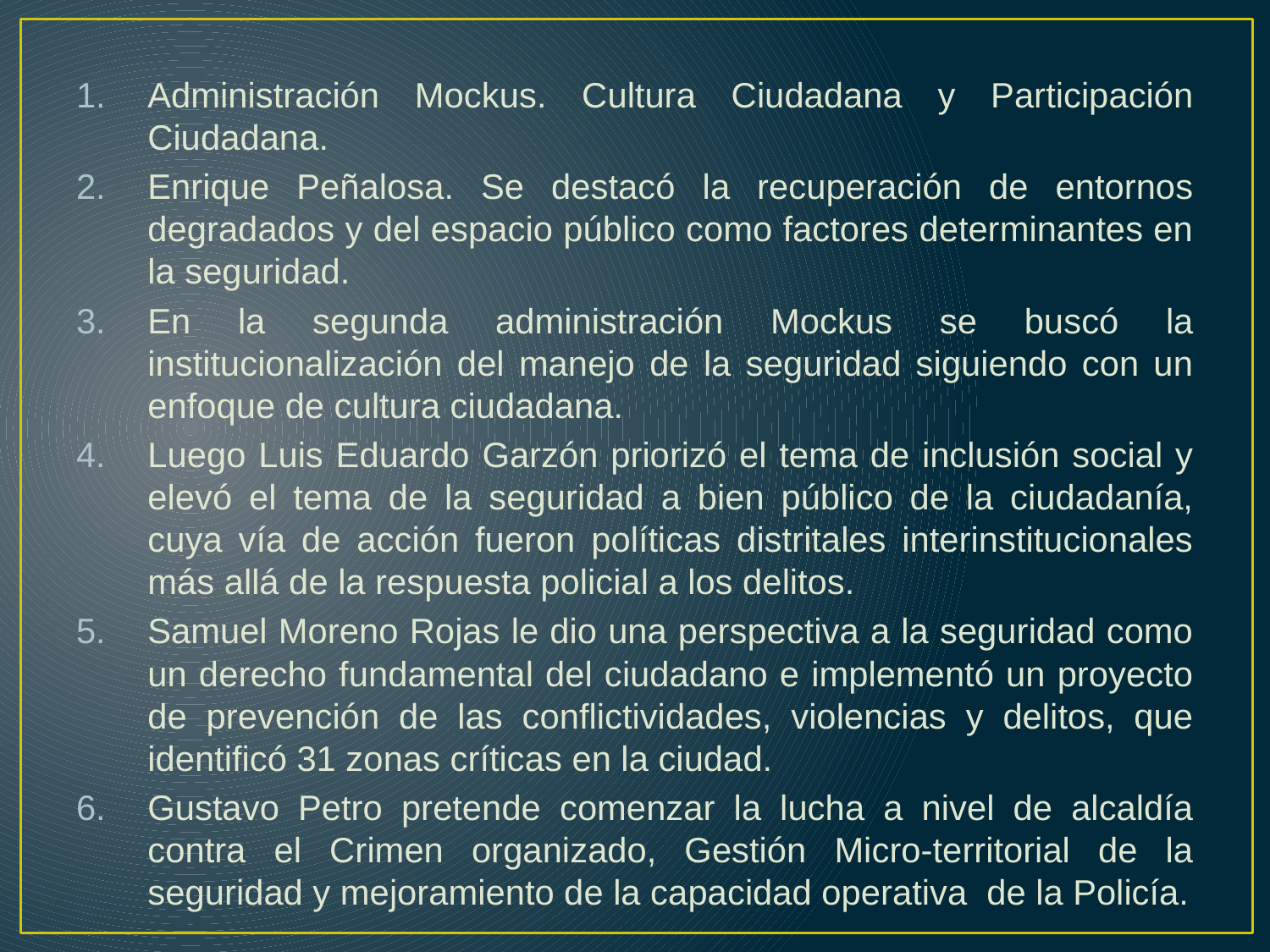

Administración Mockus. Cultura Ciudadana y Participación Ciudadana.
Enrique Peñalosa. Se destacó la recuperación de entornos degradados y del espacio público como factores determinantes en la seguridad.
En la segunda administración Mockus se buscó la institucionalización del manejo de la seguridad siguiendo con un enfoque de cultura ciudadana.
Luego Luis Eduardo Garzón priorizó el tema de inclusión social y elevó el tema de la seguridad a bien público de la ciudadanía, cuya vía de acción fueron políticas distritales interinstitucionales más allá de la respuesta policial a los delitos.
Samuel Moreno Rojas le dio una perspectiva a la seguridad como un derecho fundamental del ciudadano e implementó un proyecto de prevención de las conflictividades, violencias y delitos, que identificó 31 zonas críticas en la ciudad.
Gustavo Petro pretende comenzar la lucha a nivel de alcaldía contra el Crimen organizado, Gestión Micro-territorial de la seguridad y mejoramiento de la capacidad operativa  de la Policía.